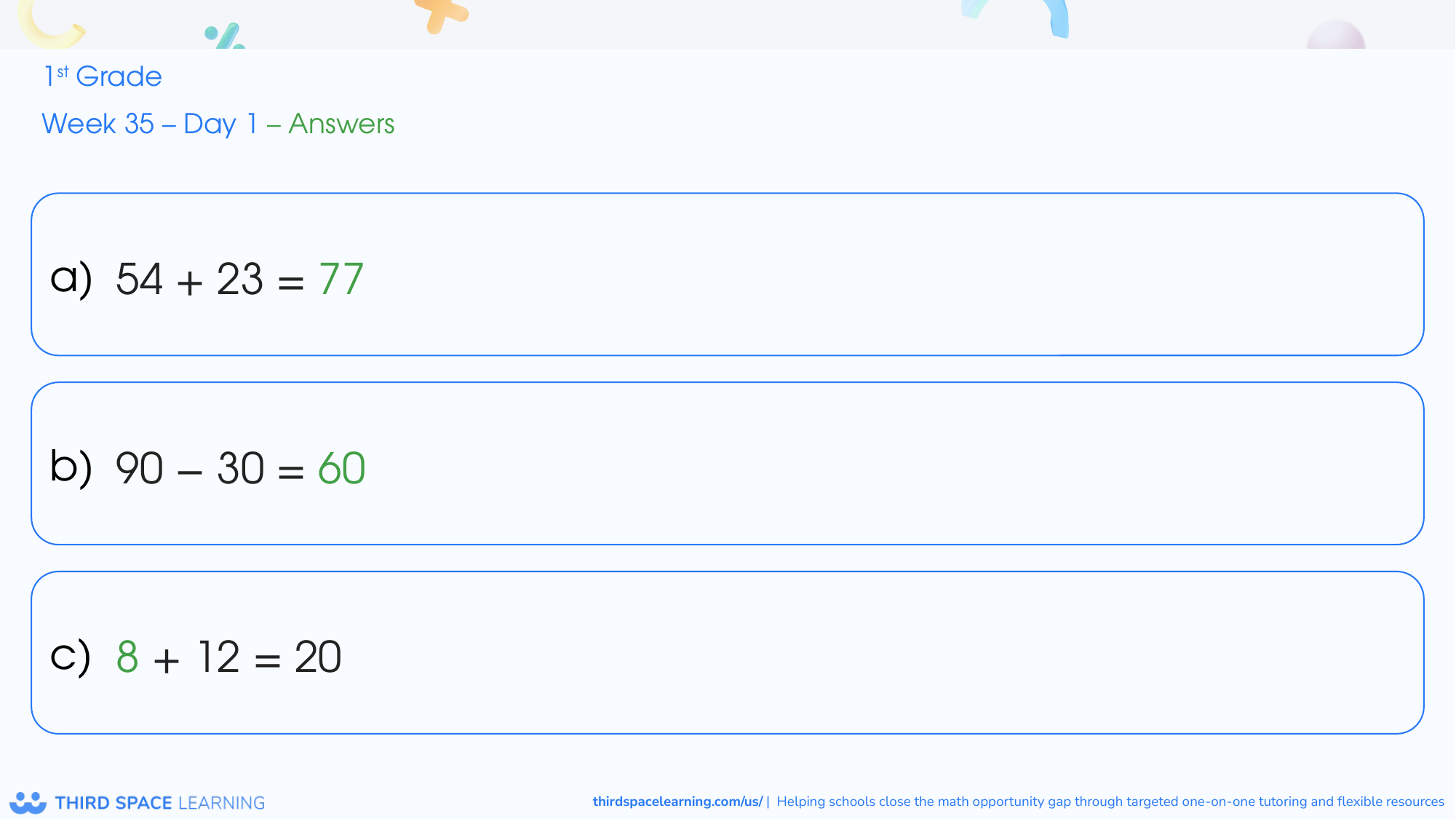

1st Grade
Week 35 – Day 1 – Answers
54 + 23 = 77
90 − 30 = 60
8 + 12 = 20